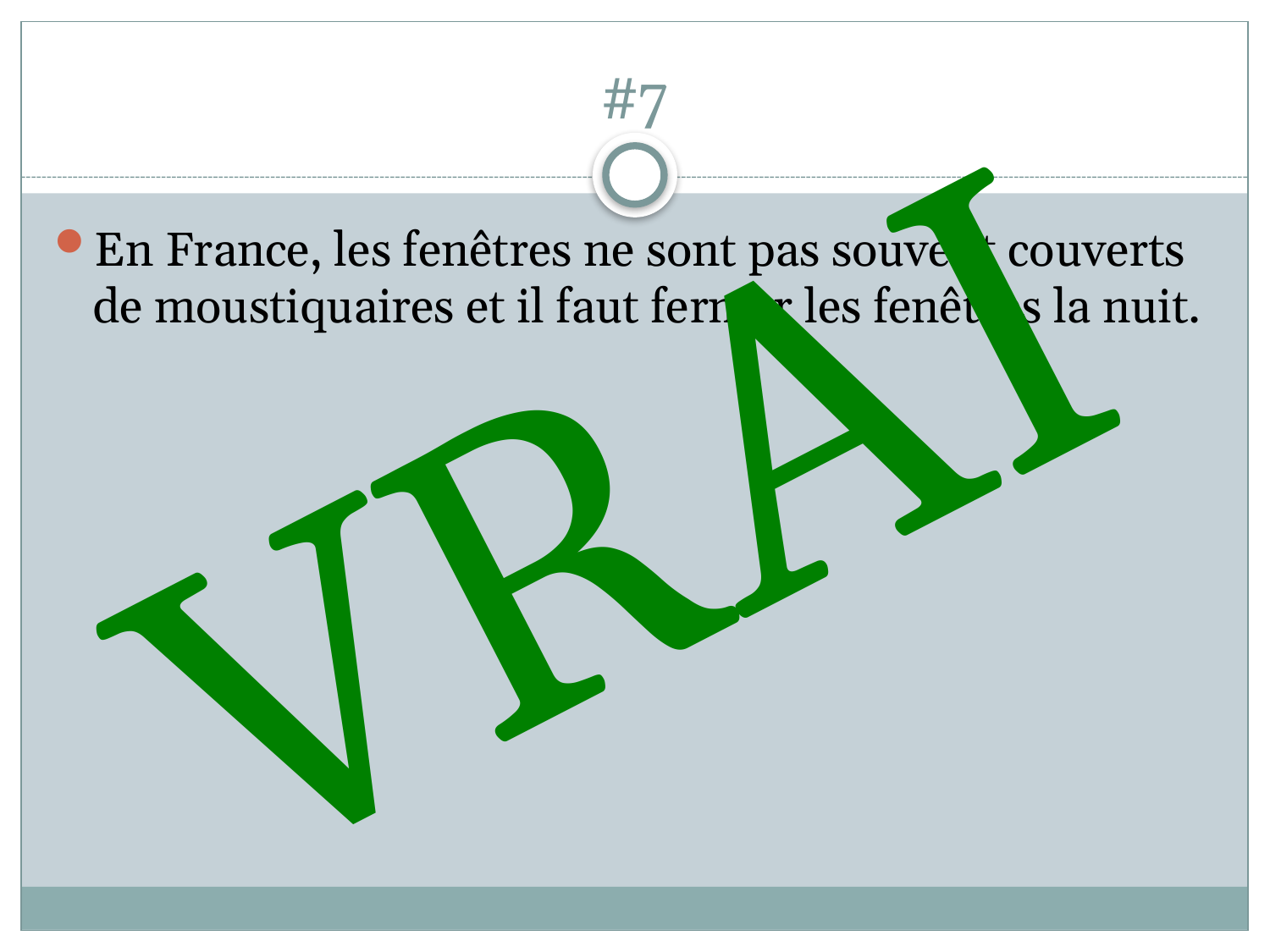

# #7
En France, les fenêtres ne sont pas souvent couverts de moustiquaires et il faut fermer les fenêtres la nuit.
VRAI